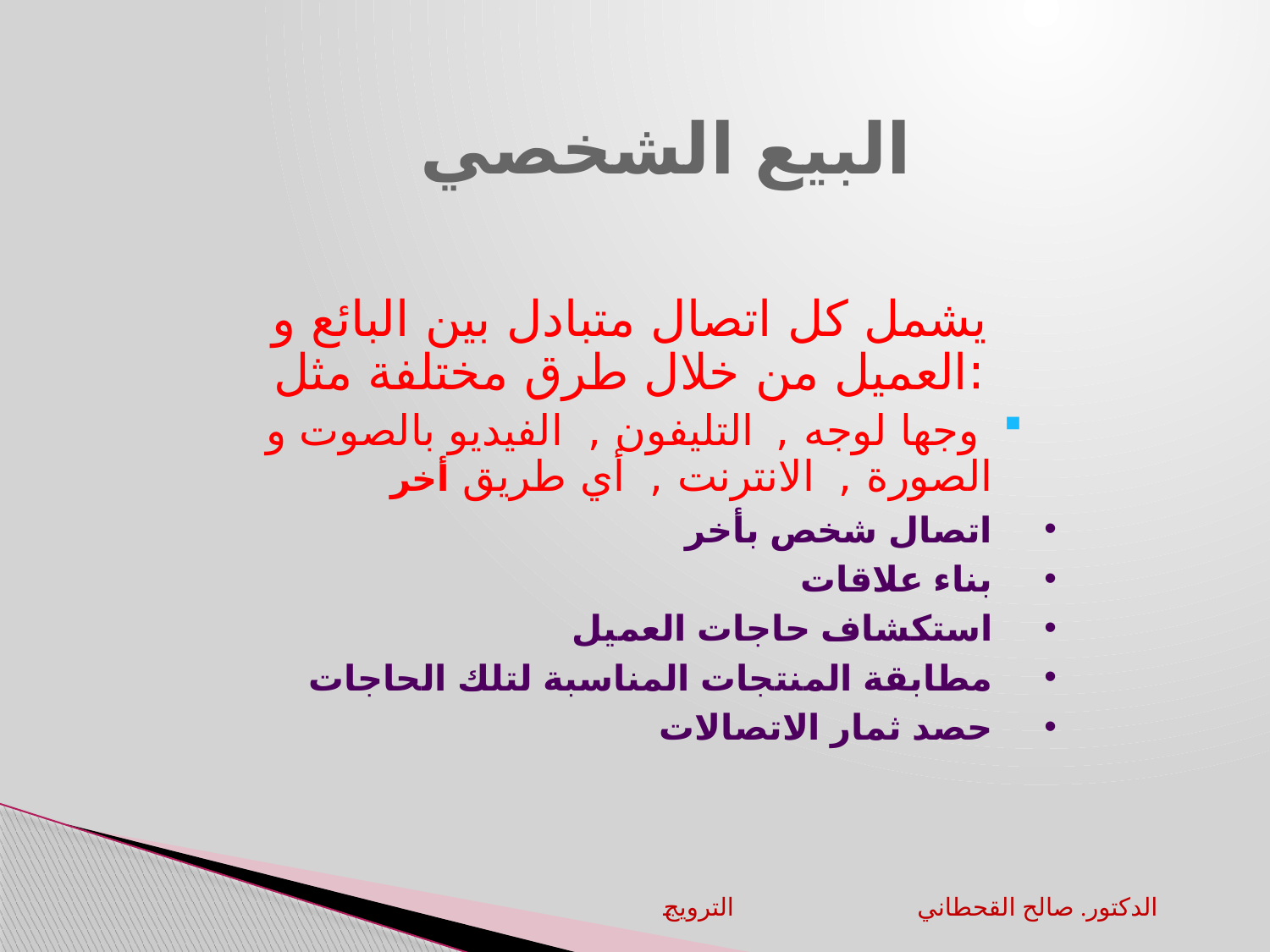

# البيع الشخصي

يشمل كل اتصال متبادل بين البائع و العميل من خلال طرق مختلفة مثل:
 وجها لوجه ,  التليفون ,  الفيديو بالصوت و الصورة ,  الانترنت ,  أي طريق أخر
اتصال شخص بأخر
بناء علاقات
استكشاف حاجات العميل
مطابقة المنتجات المناسبة لتلك الحاجات
حصد ثمار الاتصالات
الترويج		الدكتور. صالح القحطاني